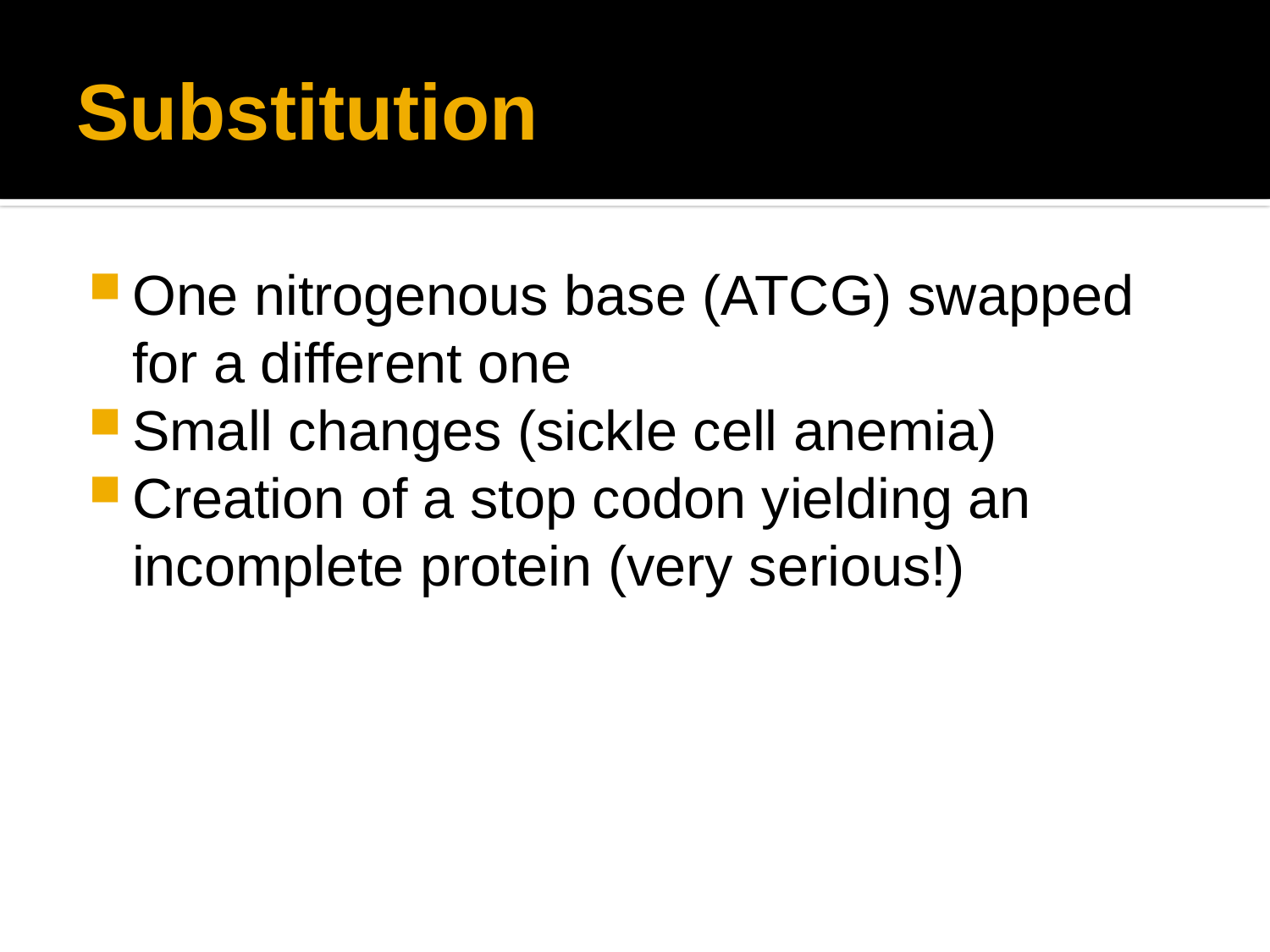

# Substitution
One nitrogenous base (ATCG) swapped for a different one
Small changes (sickle cell anemia)
Creation of a stop codon yielding an incomplete protein (very serious!)